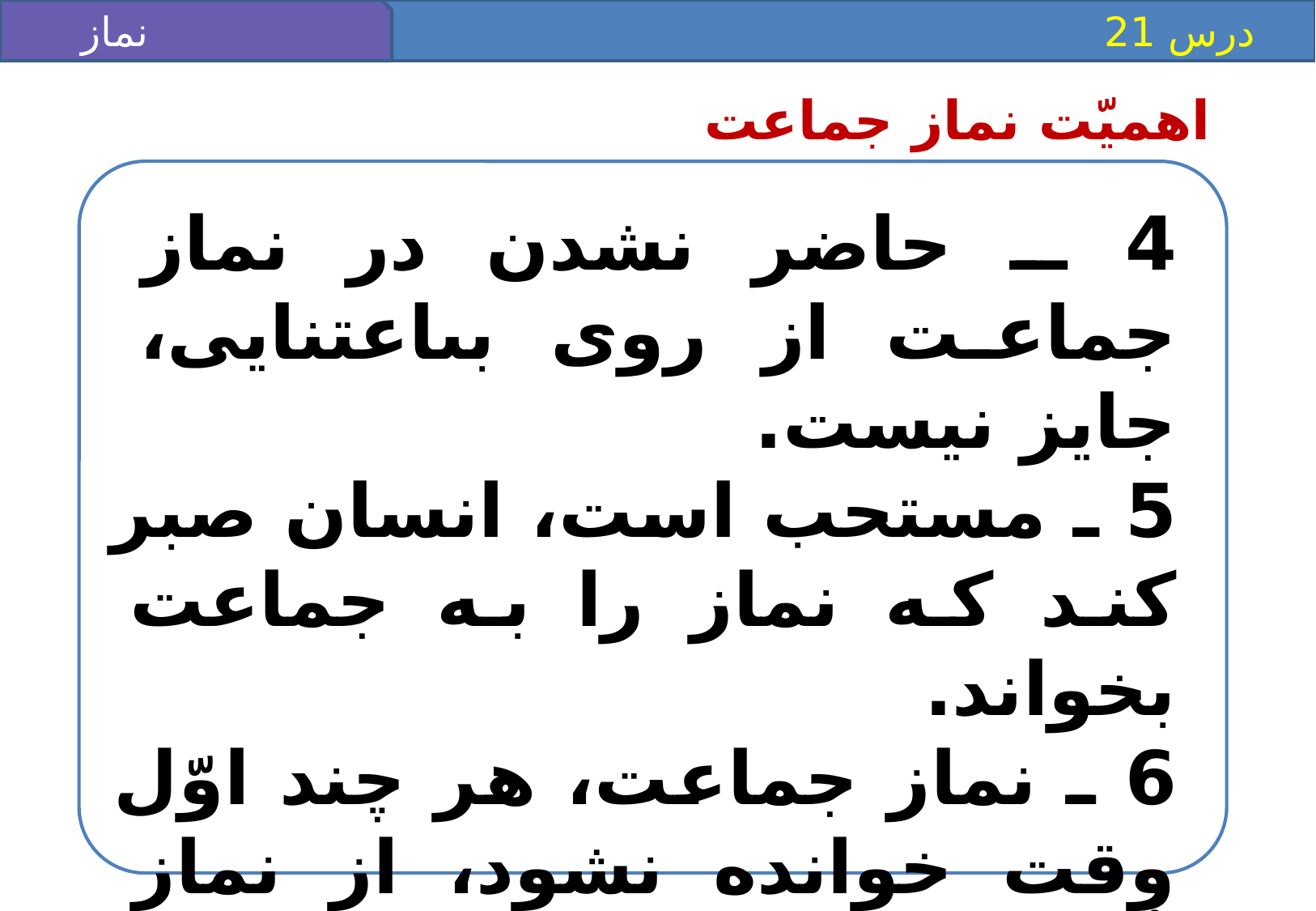

نماز جماعت(1)
 درس 21
اهميّت نماز جماعت

4 ـ حاضر نشدن در نماز جماعت از روى بى‏اعتنايى، جايز نيست.
5 ـ مستحب است، انسان صبر كند كه نماز را به جماعت بخواند.
6 ـ نماز جماعت، هر چند اوّل وقت خوانده نشود، از نماز فُراداىِ اوّل وقت بهتر است.